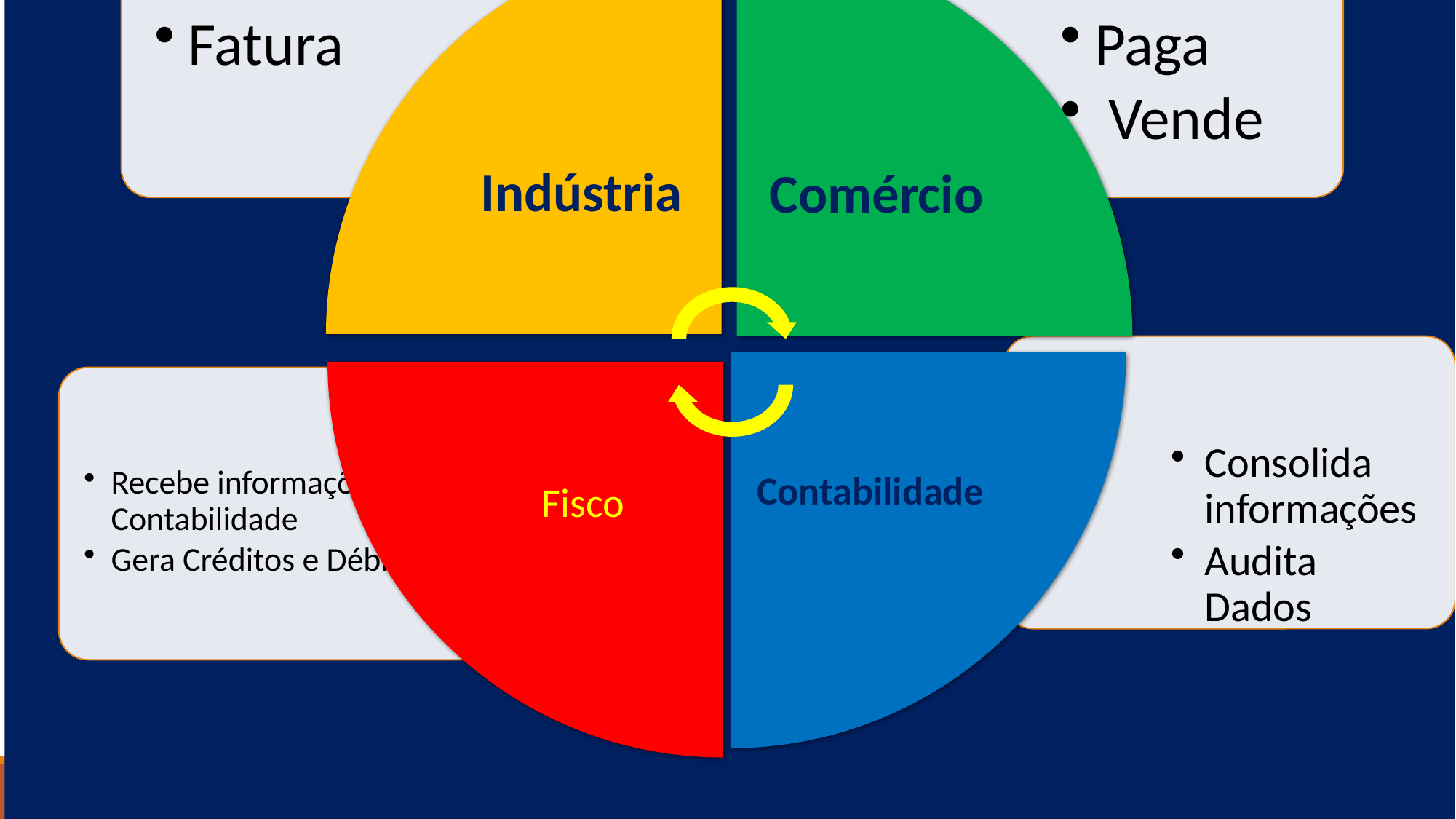

Consolida informações
Audita Dados
Recebe informações da Contabilidade
Gera Créditos e Débitos
Compra
Paga
 Vende
Venda
Fatura
Indústria
Comércio
Contabilidade

Fisco